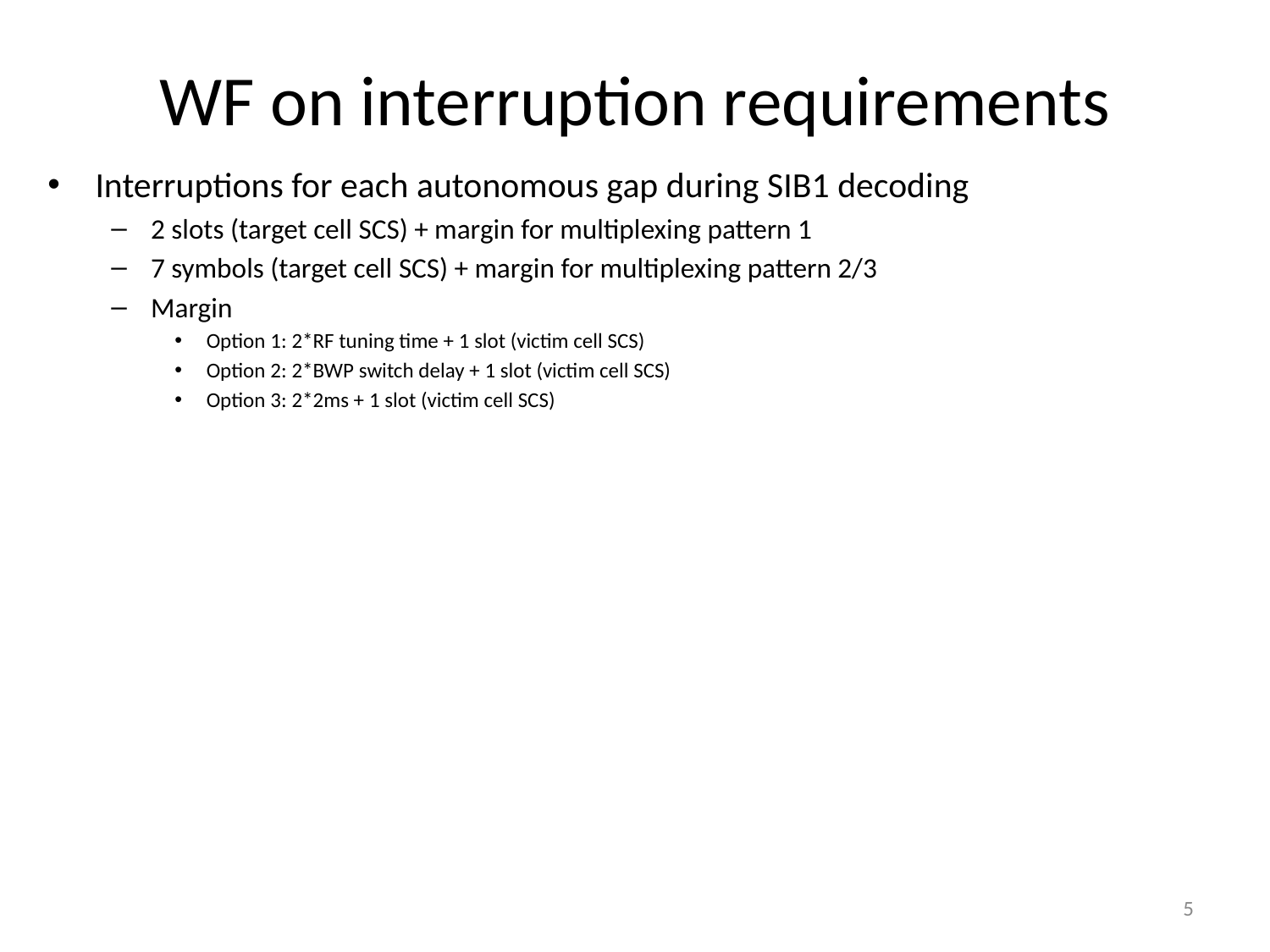

# WF on interruption requirements
Interruptions for each autonomous gap during SIB1 decoding
2 slots (target cell SCS) + margin for multiplexing pattern 1
7 symbols (target cell SCS) + margin for multiplexing pattern 2/3
Margin
Option 1: 2*RF tuning time + 1 slot (victim cell SCS)
Option 2: 2*BWP switch delay + 1 slot (victim cell SCS)
Option 3: 2*2ms + 1 slot (victim cell SCS)

5